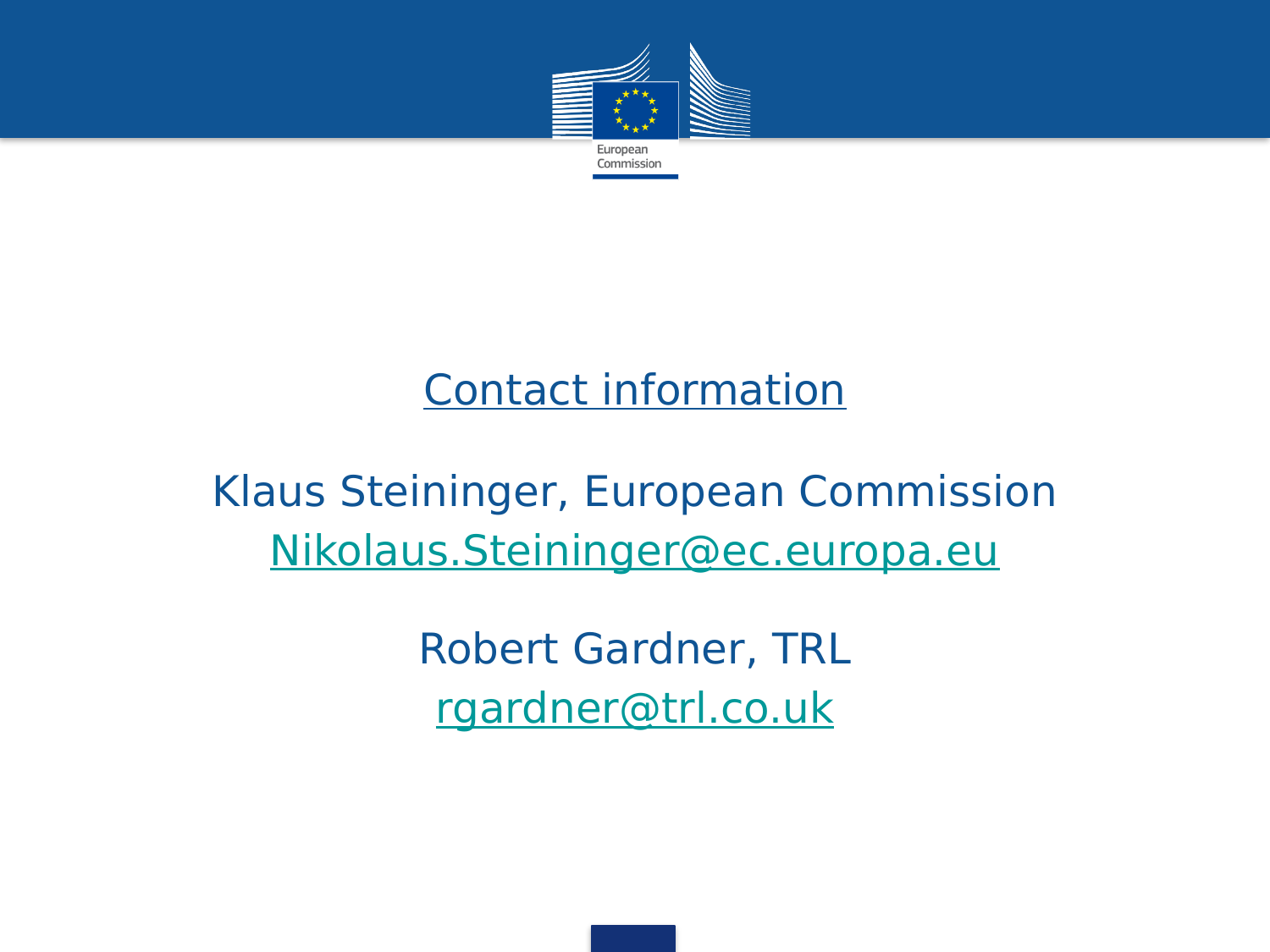

Contact information
Klaus Steininger, European Commission
Nikolaus.Steininger@ec.europa.eu

Robert Gardner, TRL
rgardner@trl.co.uk